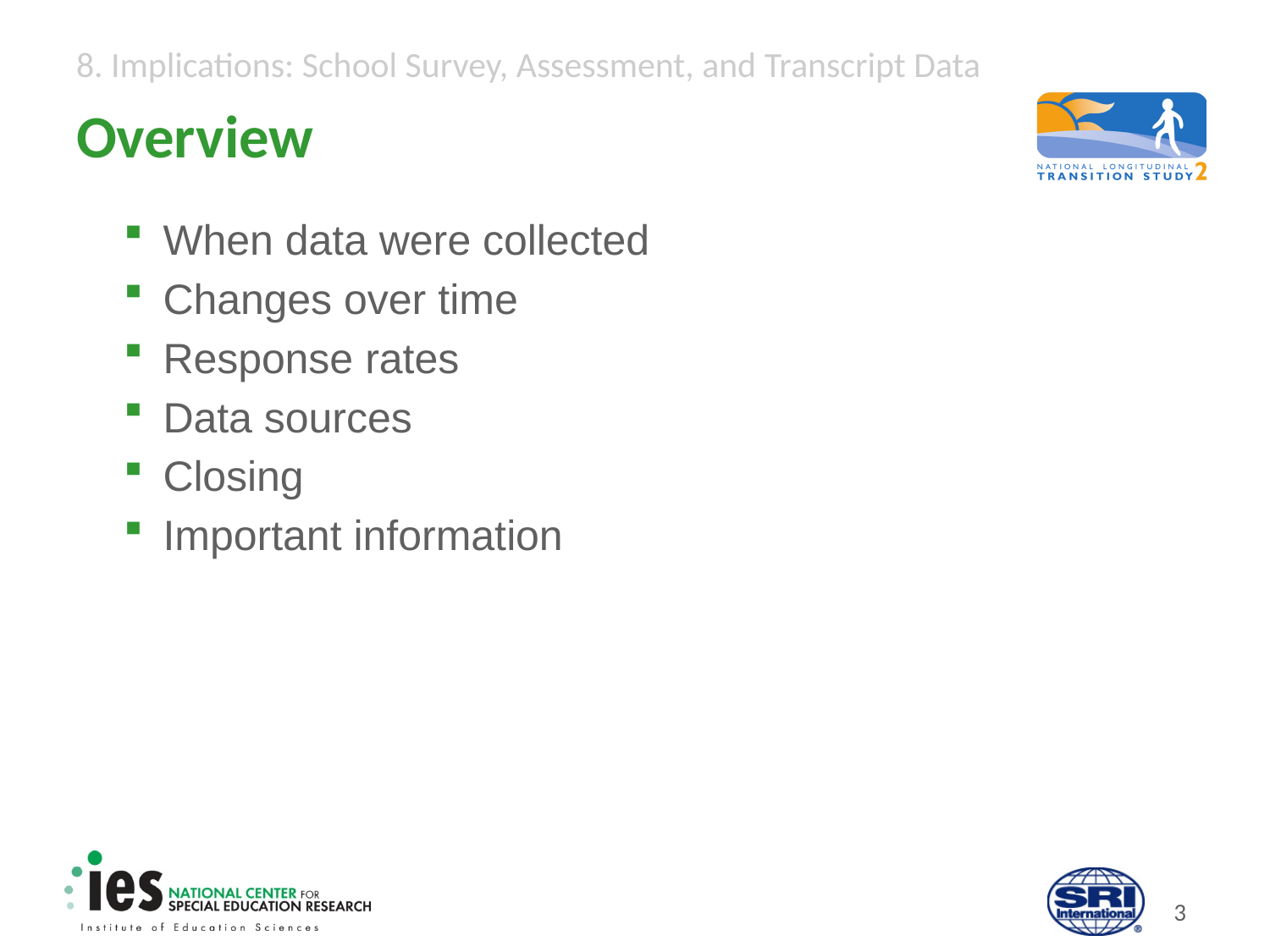

# Overview
When data were collected
Changes over time
Response rates
Data sources
Closing
Important information
3